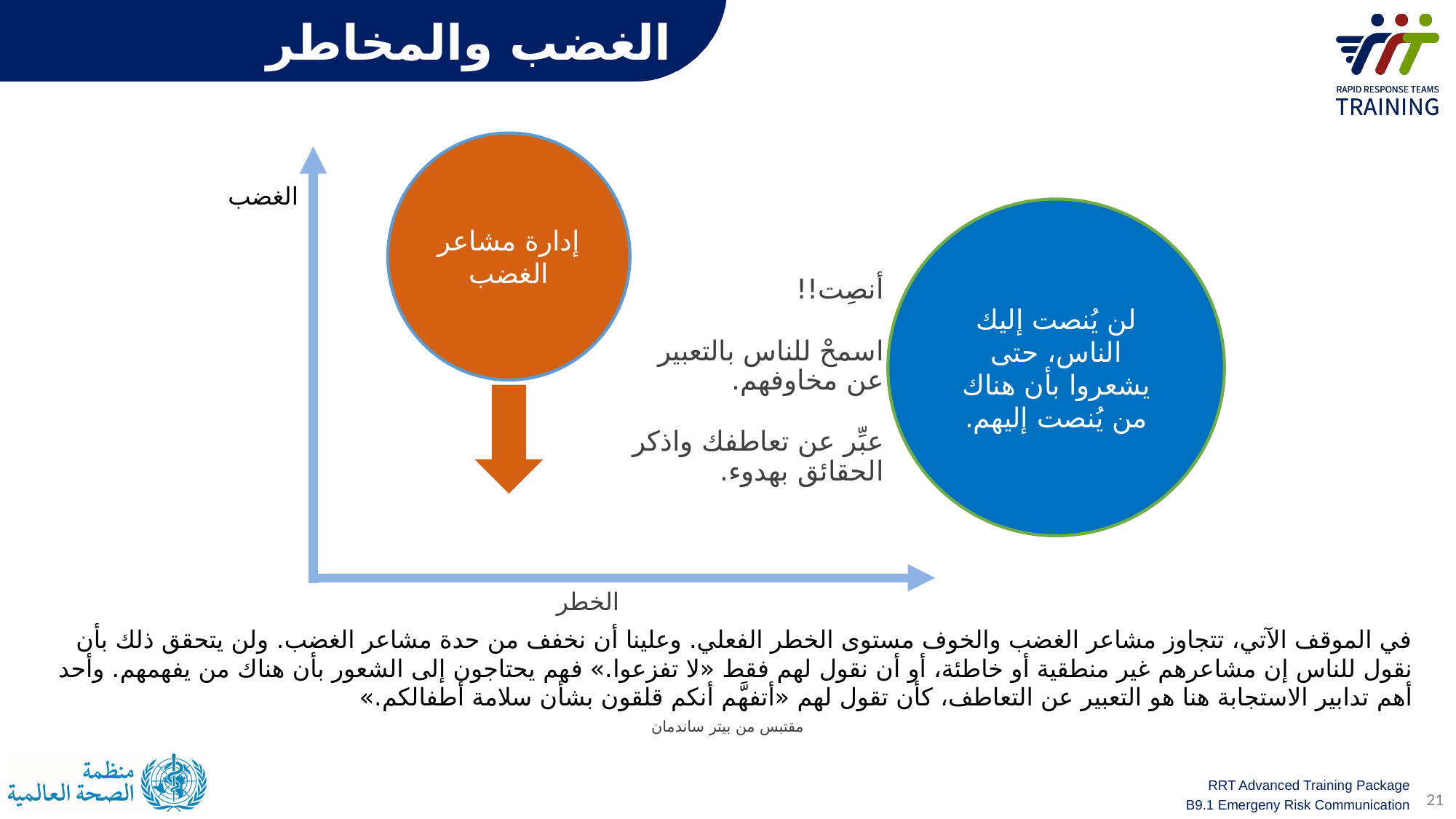

الغضب والمخاطر

إدارة مشاعر الغضب

الغضب

لن يُنصت إليك الناس، حتى يشعروا بأن هناك من يُنصت إليهم.
أنصِت!!

اسمحْ للناس بالتعبير عن مخاوفهم.

عبِّر عن تعاطفك واذكر الحقائق بهدوء.

الخطر
في الموقف الآتي، تتجاوز مشاعر الغضب والخوف مستوى الخطر الفعلي. وعلينا أن نخفف من حدة مشاعر الغضب. ولن يتحقق ذلك بأن نقول للناس إن مشاعرهم غير منطقية أو خاطئة، أو أن نقول لهم فقط «لا تفزعوا.» فهم يحتاجون إلى الشعور بأن هناك من يفهمهم. وأحد أهم تدابير الاستجابة هنا هو التعبير عن التعاطف، كأن تقول لهم «أتفهَّم أنكم قلقون بشأن سلامة أطفالكم.»
مقتبس من بيتر ساندمان